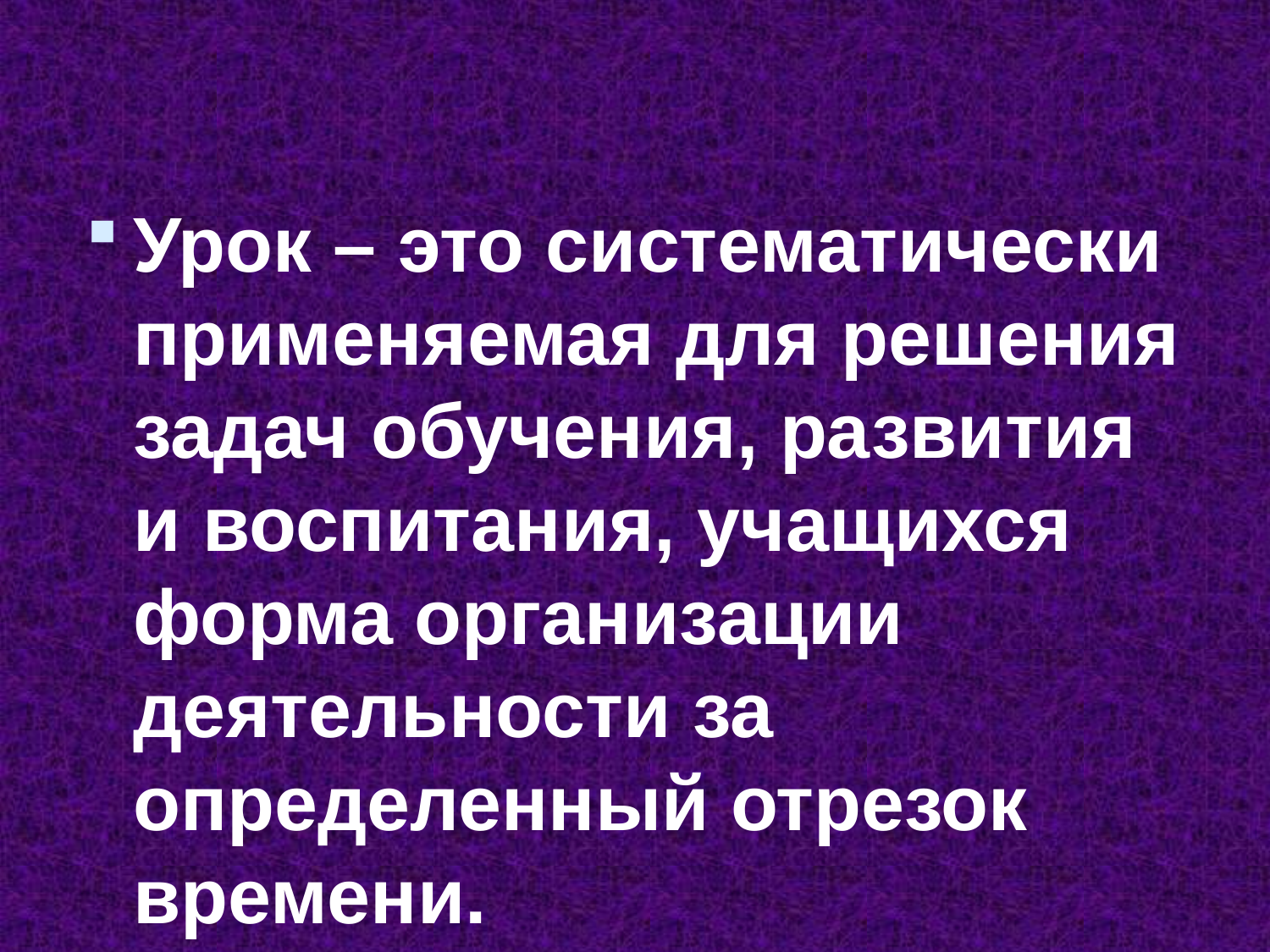

#
Урок – это систематически применяемая для решения задач обучения, развития и воспитания, учащихся форма организации деятельности за определенный отрезок времени.